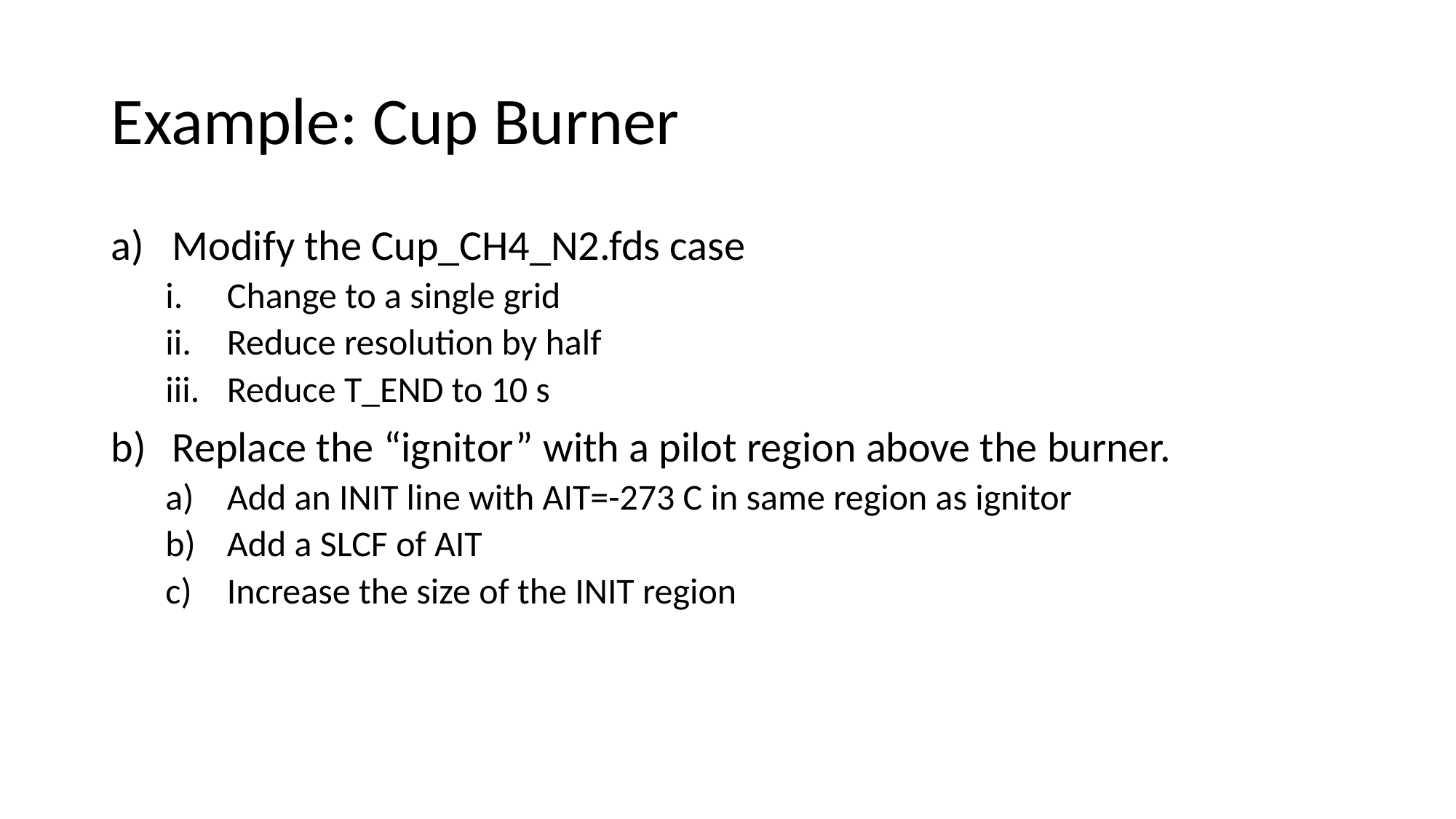

# Example: Cup Burner
Modify the Cup_CH4_N2.fds case
Change to a single grid
Reduce resolution by half
Reduce T_END to 10 s
Replace the “ignitor” with a pilot region above the burner.
Add an INIT line with AIT=-273 C in same region as ignitor
Add a SLCF of AIT
Increase the size of the INIT region